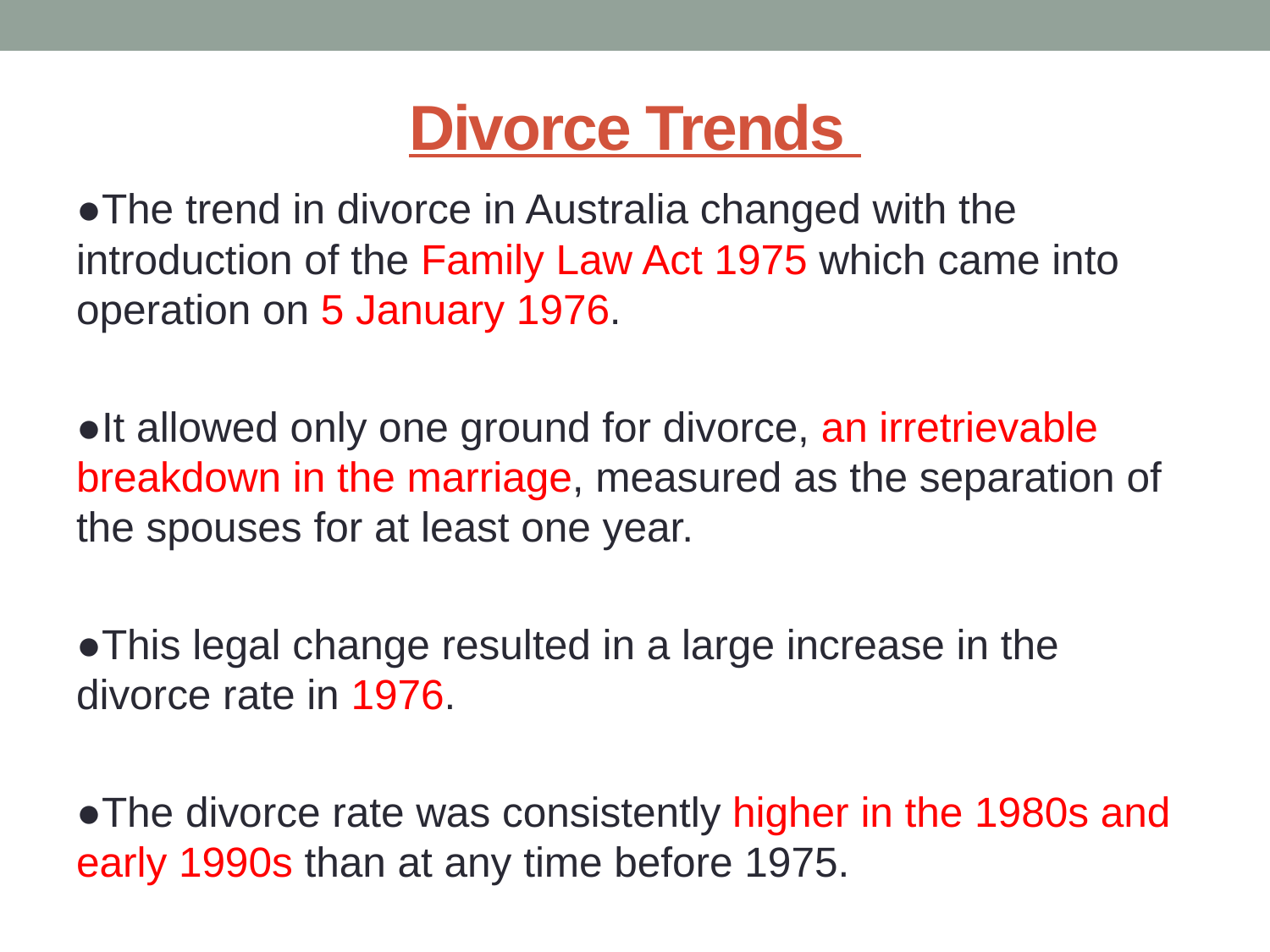

# Divorce Trends
●The trend in divorce in Australia changed with the introduction of the Family Law Act 1975 which came into operation on 5 January 1976.

●It allowed only one ground for divorce, an irretrievable breakdown in the marriage, measured as the separation of the spouses for at least one year.

●This legal change resulted in a large increase in the divorce rate in 1976.

●The divorce rate was consistently higher in the 1980s and early 1990s than at any time before 1975.